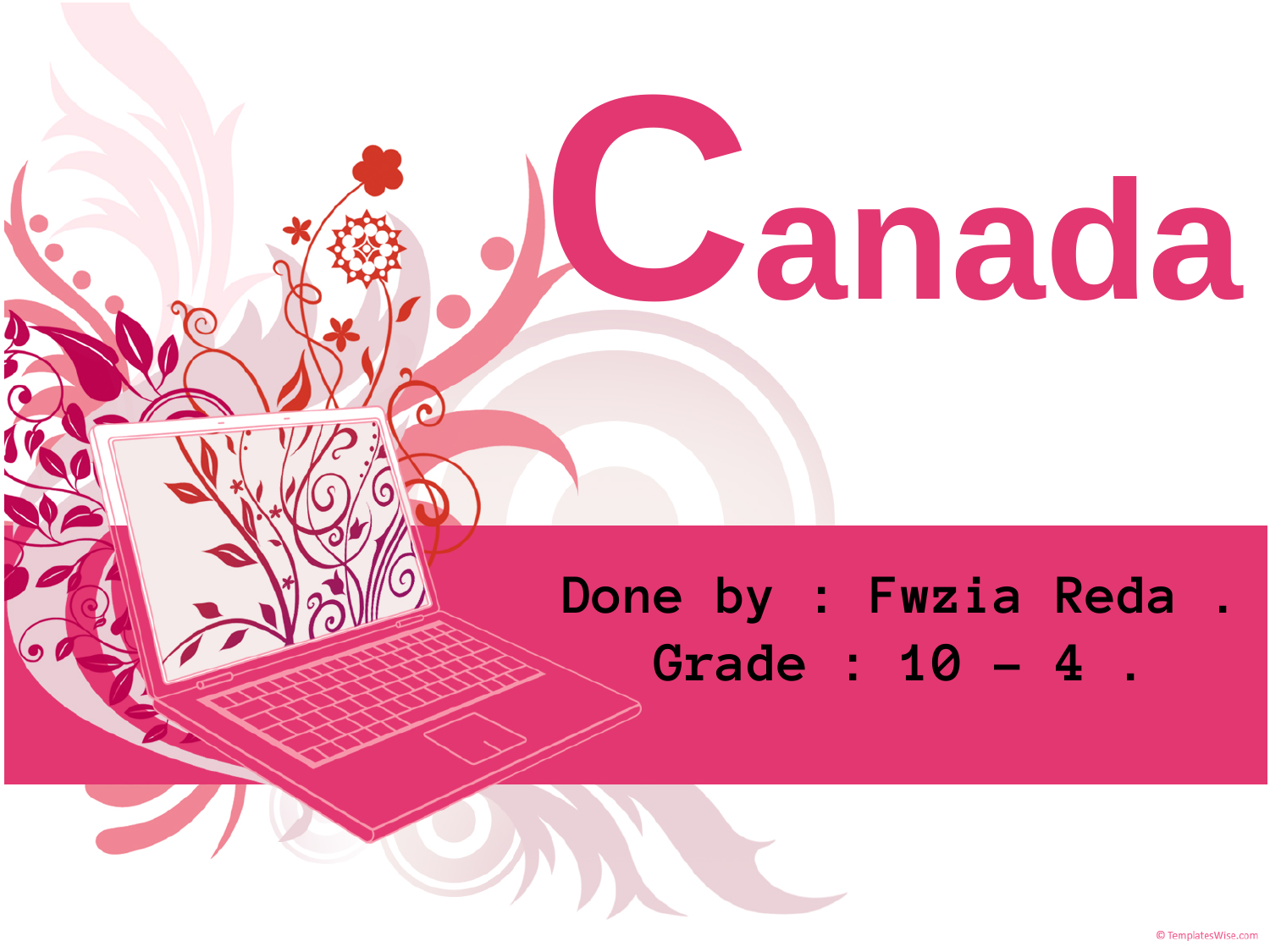

Canada
Done by : Fwzia Reda .
Grade : 10 – 4 .